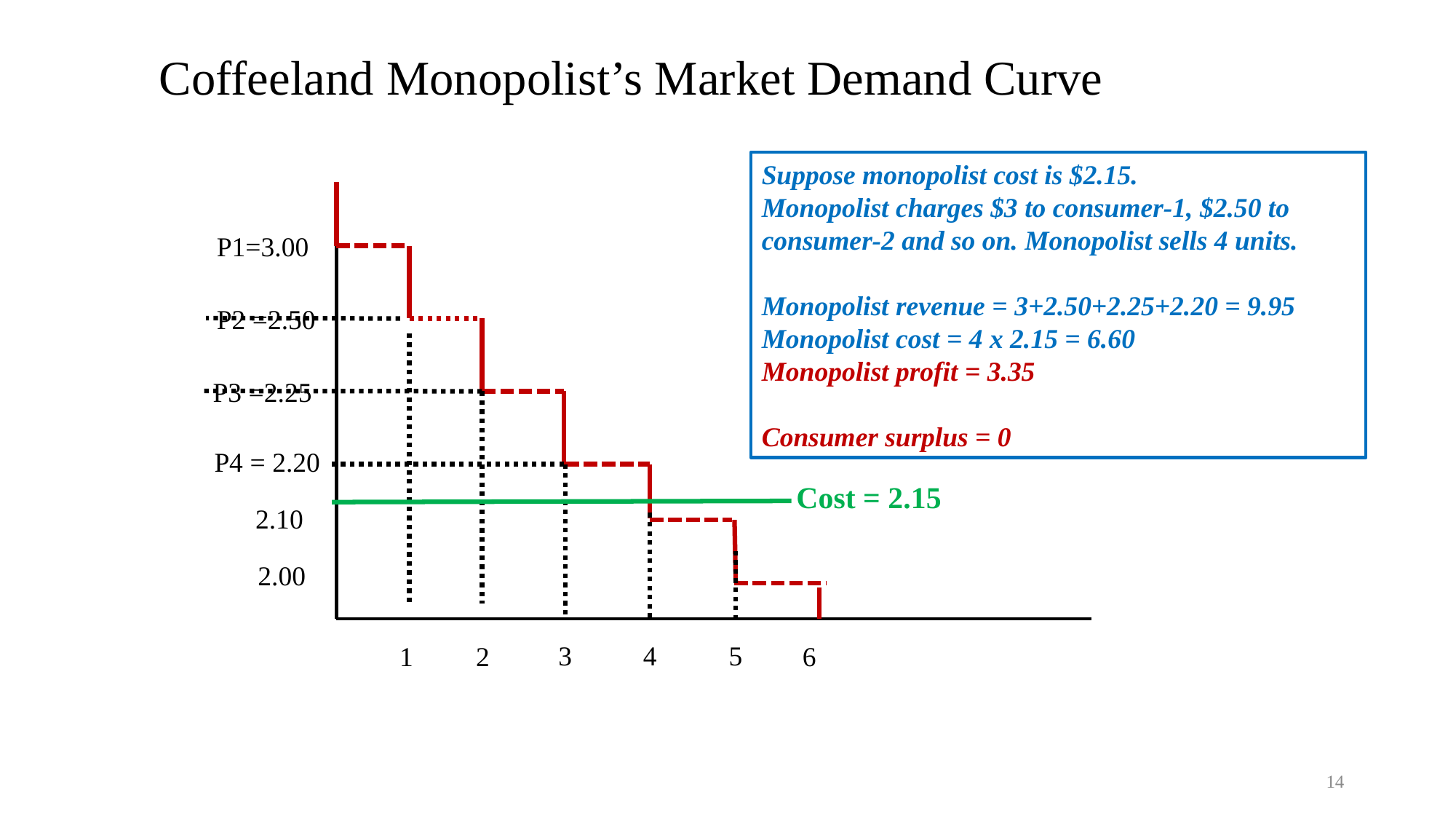

# Coffeeland Monopolist’s Market Demand Curve

Suppose monopolist cost is $2.15.
Monopolist charges $3 to consumer-1, $2.50 to consumer-2 and so on. Monopolist sells 4 units.

Monopolist revenue = 3+2.50+2.25+2.20 = 9.95
Monopolist cost = 4 x 2.15 = 6.60
Monopolist profit = 3.35

Consumer surplus = 0
P1=3.00
P2 =2.50
P3 =2.25
P4 = 2.20
Cost = 2.15
2.10
2.00
3
4
5
1
2
6
14